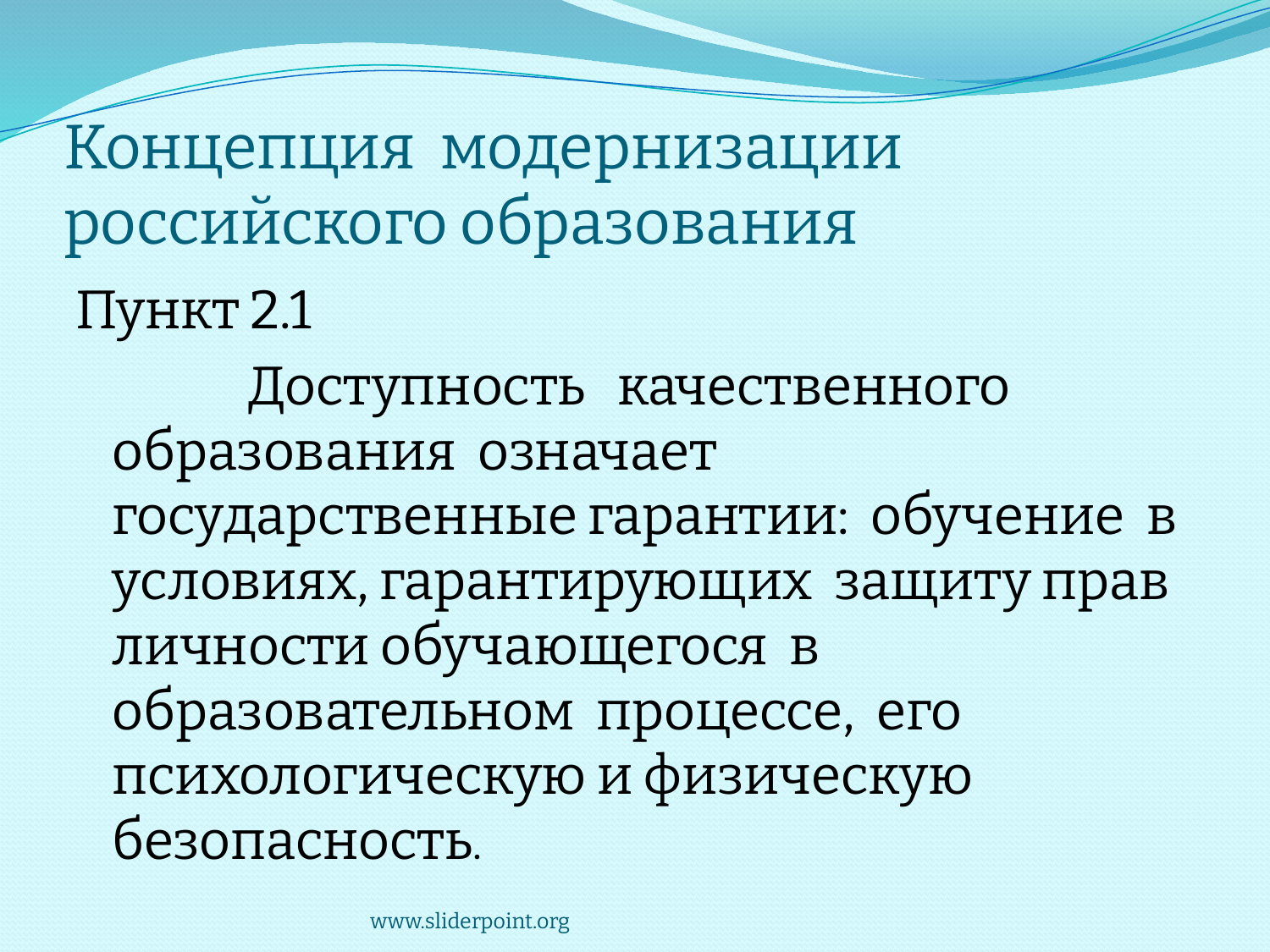

# Концепция  модернизации российского образования
Пункт 2.1
                Доступность   качественного   образования  означает   государственные гарантии:  обучение  в условиях, гарантирующих  защиту прав личности обучающегося  в образовательном  процессе,  его  психологическую и физическую  безопасность.
www.sliderpoint.org